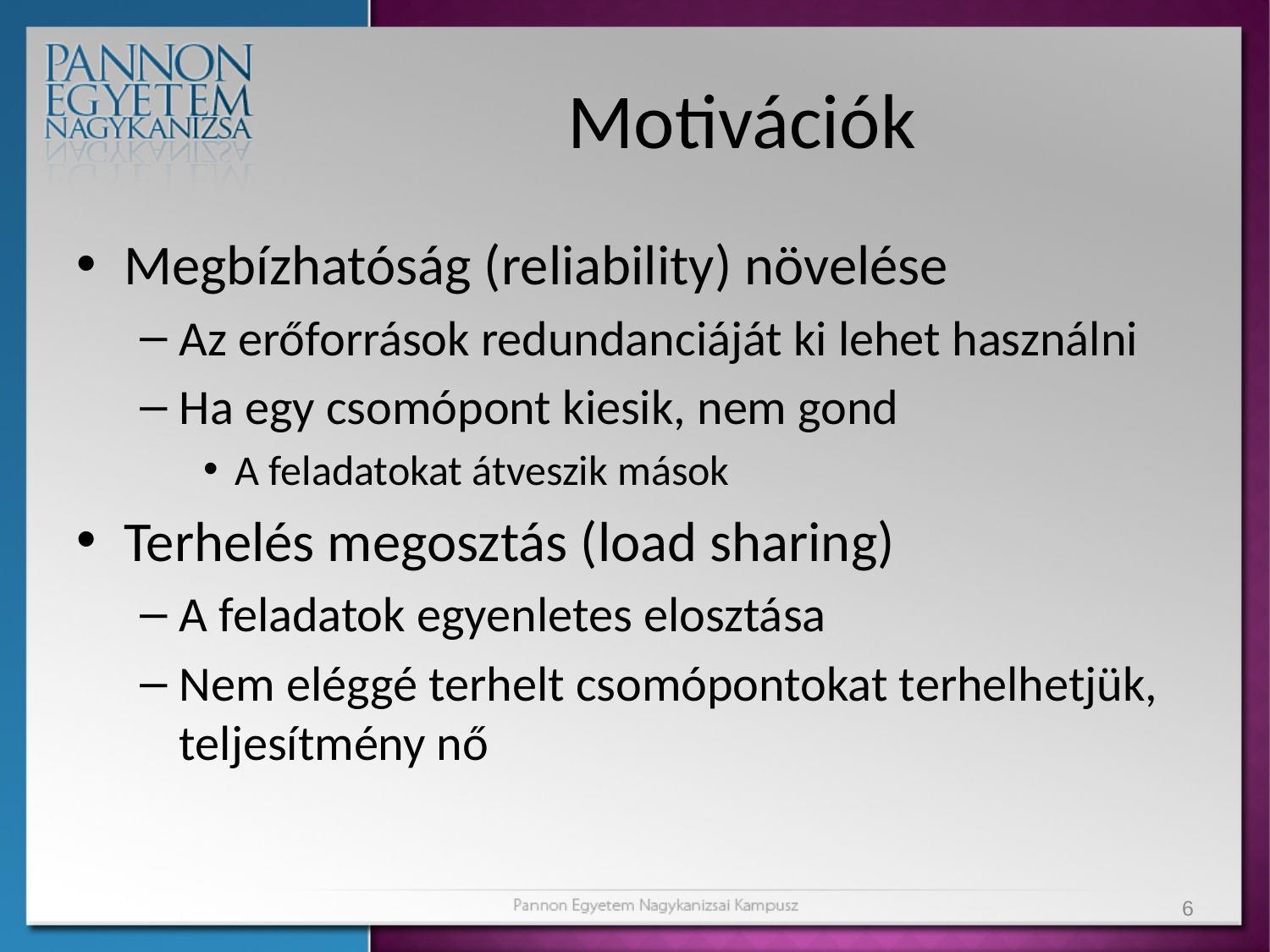

# Motivációk
Megbízhatóság (reliability) növelése
Az erőforrások redundanciáját ki lehet használni
Ha egy csomópont kiesik, nem gond
A feladatokat átveszik mások
Terhelés megosztás (load sharing)
A feladatok egyenletes elosztása
Nem eléggé terhelt csomópontokat terhelhetjük, teljesítmény nő

6